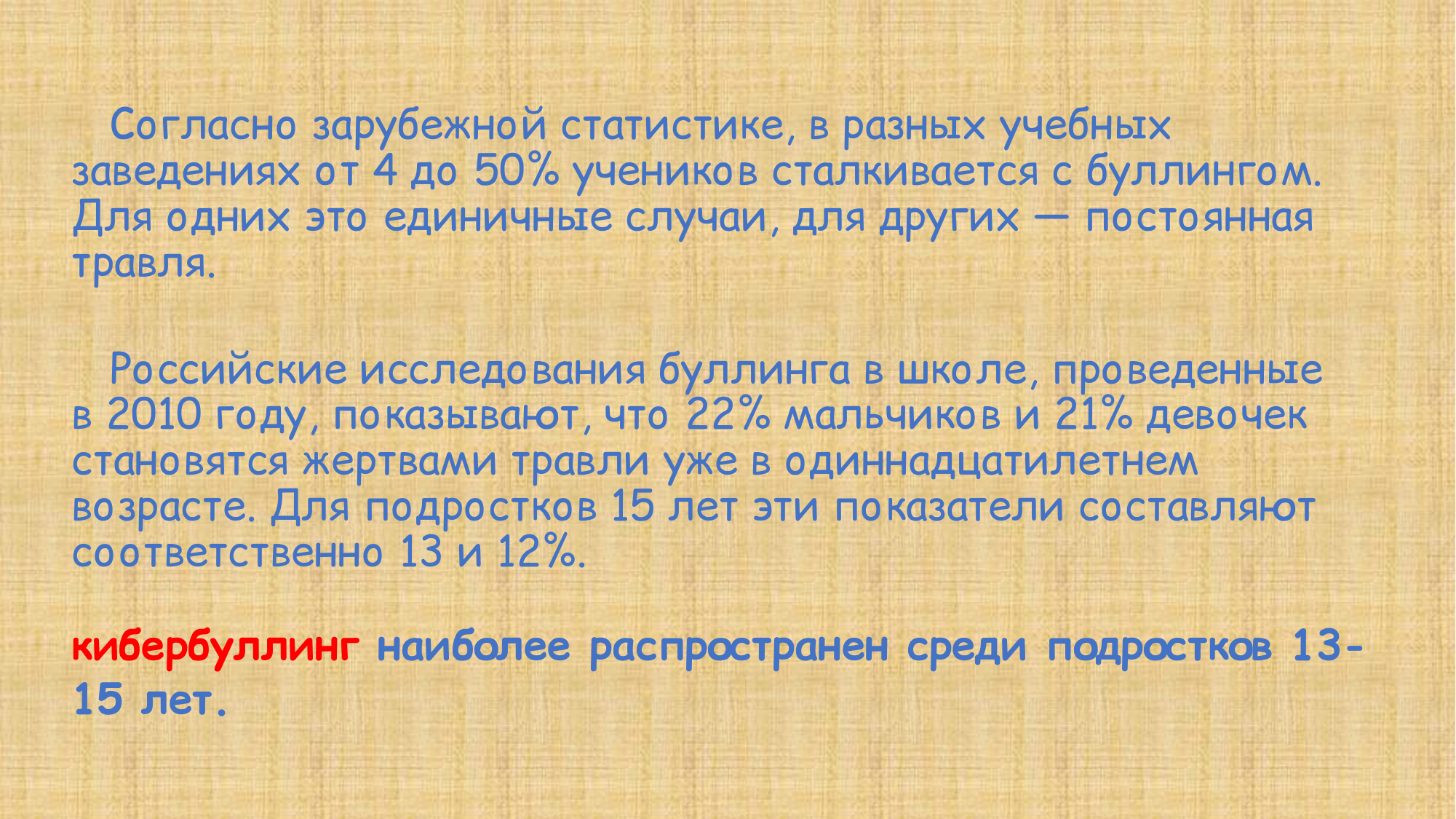

Согласно зарубежной статистике, в разных учебных заведениях от 4 до 50% учеников сталкивается с буллингом. Для одних это единичные случаи, для других — постоянная травля.
   Российские исследования буллинга в школе, проведенные в 2010 году, показывают, что 22% мальчиков и 21% девочек становятся жертвами травли уже в одиннадцатилетнем возрасте. Для подростков 15 лет эти показатели составляют соответственно 13 и 12%.

кибербуллинг наиболее распространен среди подростков 13-15 лет.